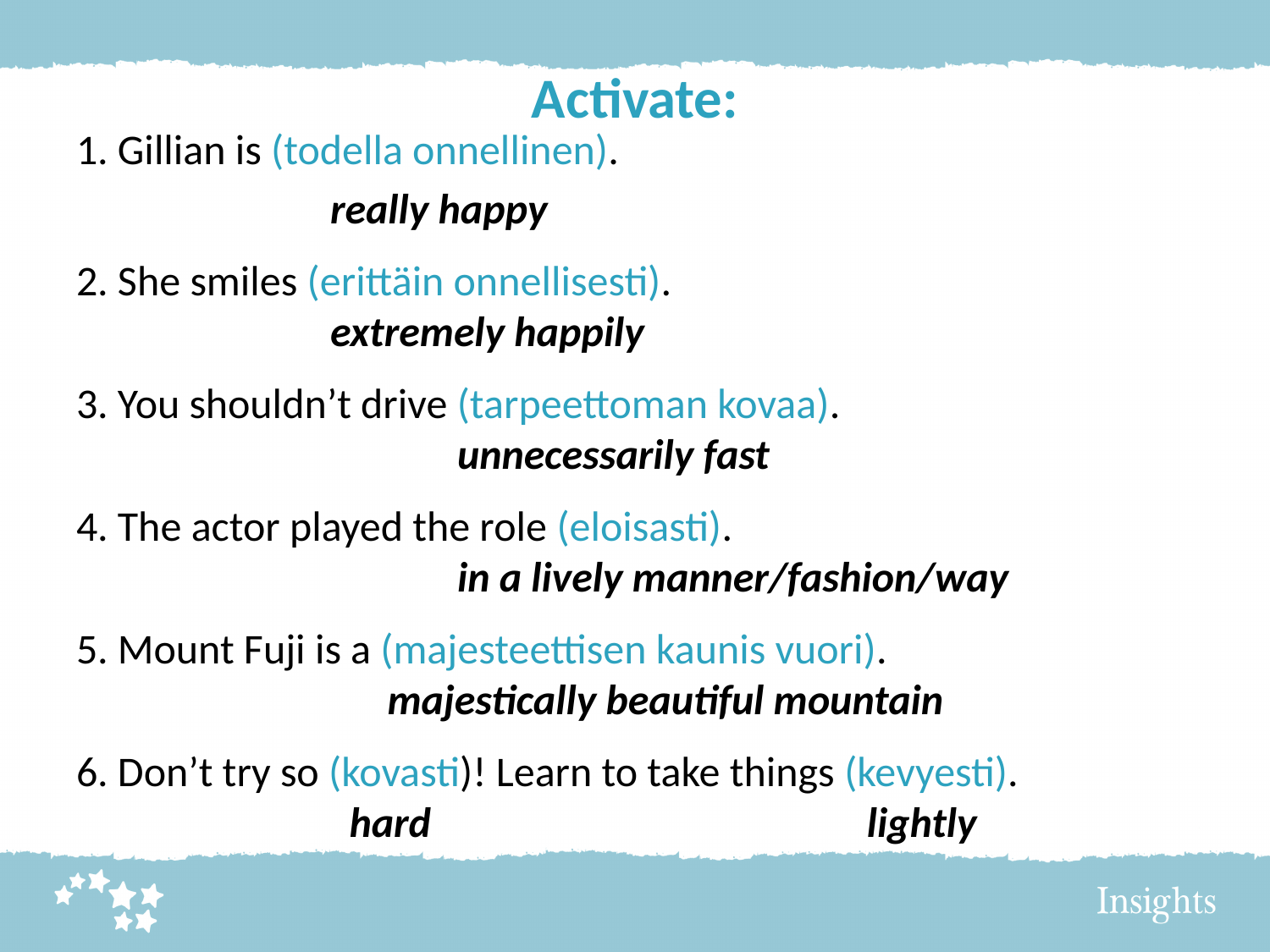

# Activate:
1. Gillian is (todella onnellinen).
		really happy
2. She smiles (erittäin onnellisesti).
		extremely happily
3. You shouldn’t drive (tarpeettoman kovaa).
			unnecessarily fast
4. The actor played the role (eloisasti).
			in a lively manner/fashion/way
5. Mount Fuji is a (majesteettisen kaunis vuori).
		      majestically beautiful mountain
6. Don’t try so (kovasti)! Learn to take things (kevyesti).
		  hard 				   lightly